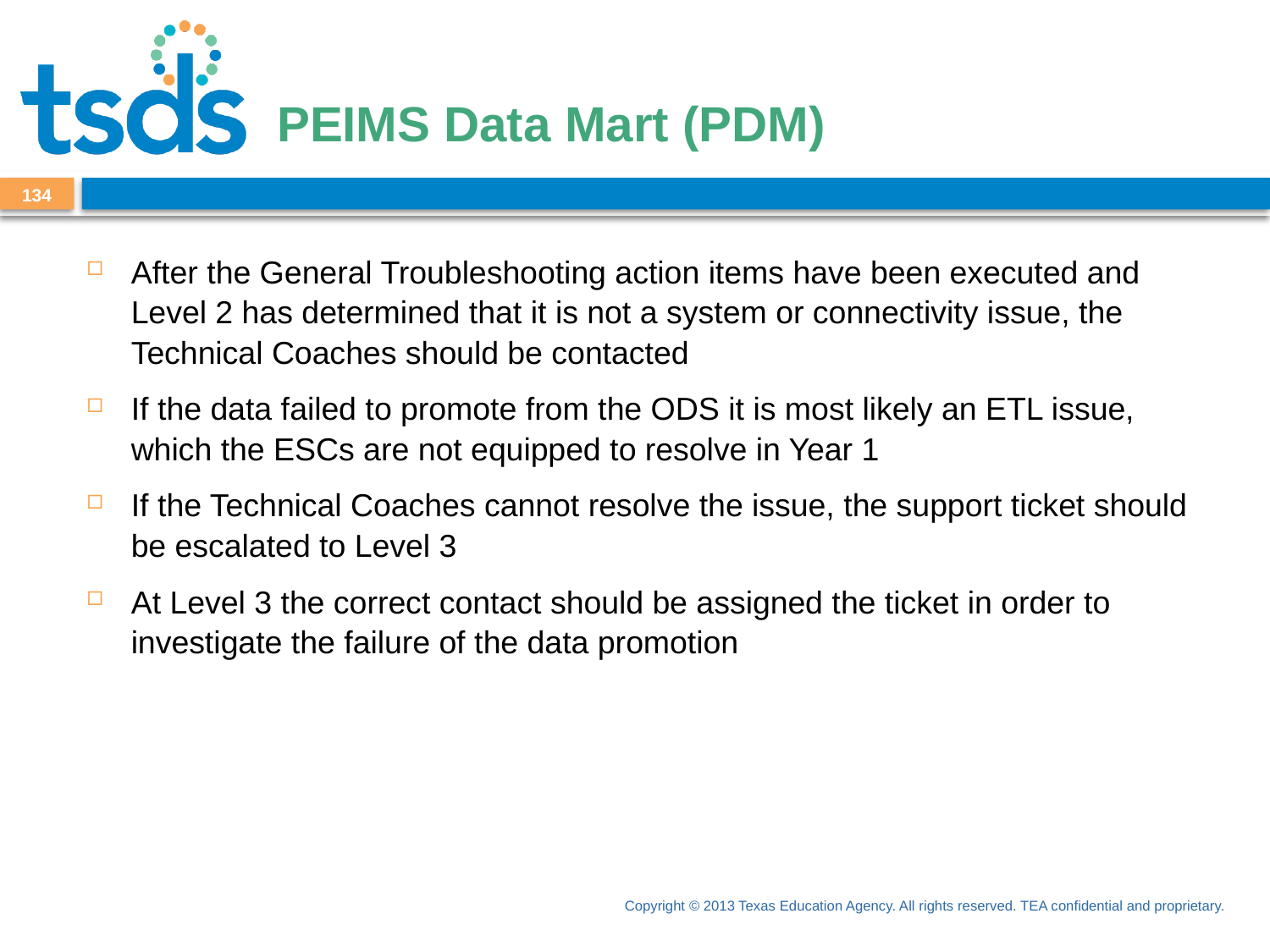

# PEIMS Data Mart (PDM)
134
After the General Troubleshooting action items have been executed and Level 2 has determined that it is not a system or connectivity issue, the Technical Coaches should be contacted
If the data failed to promote from the ODS it is most likely an ETL issue, which the ESCs are not equipped to resolve in Year 1
If the Technical Coaches cannot resolve the issue, the support ticket should be escalated to Level 3
At Level 3 the correct contact should be assigned the ticket in order to investigate the failure of the data promotion